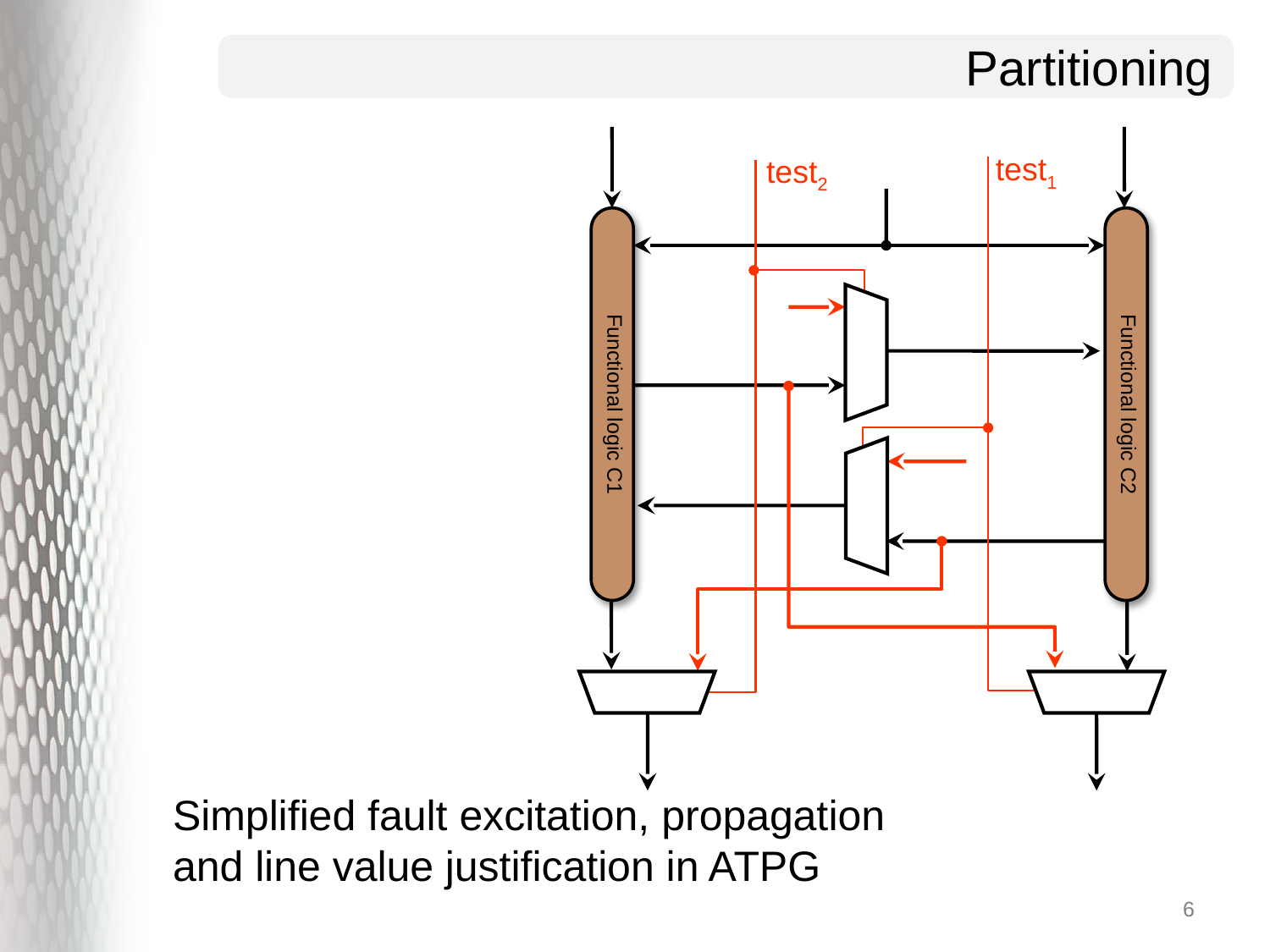

# Partitioning

test1
test2

Functional logic C1
Functional logic C2

Simplified fault excitation, propagation and line value justification in ATPG